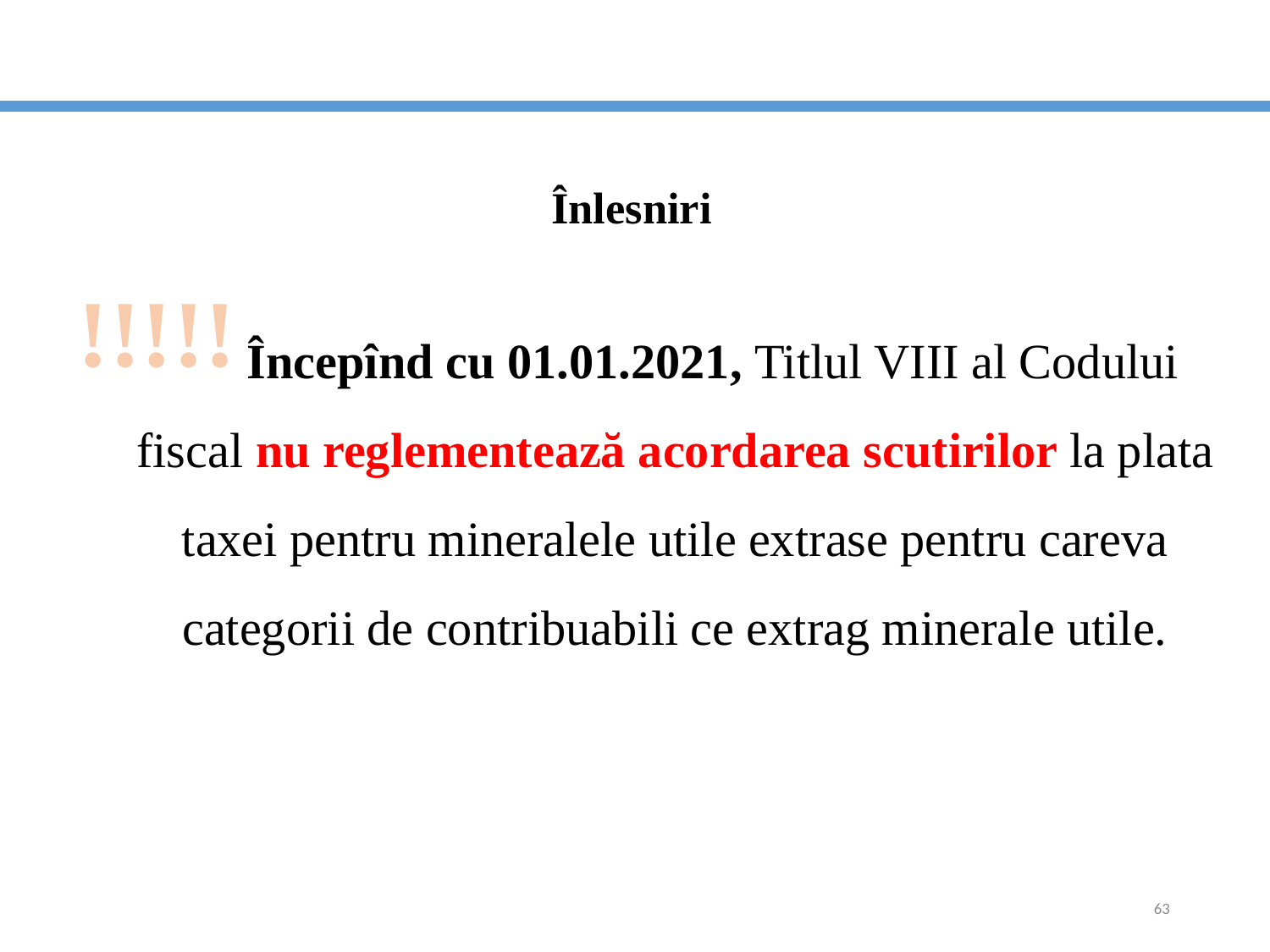

# Înlesniri
!!!!!
 Începînd cu 01.01.2021, Titlul VIII al Codului fiscal nu reglementează acordarea scutirilor la plata taxei pentru mineralele utile extrase pentru careva categorii de contribuabili ce extrag minerale utile.

63